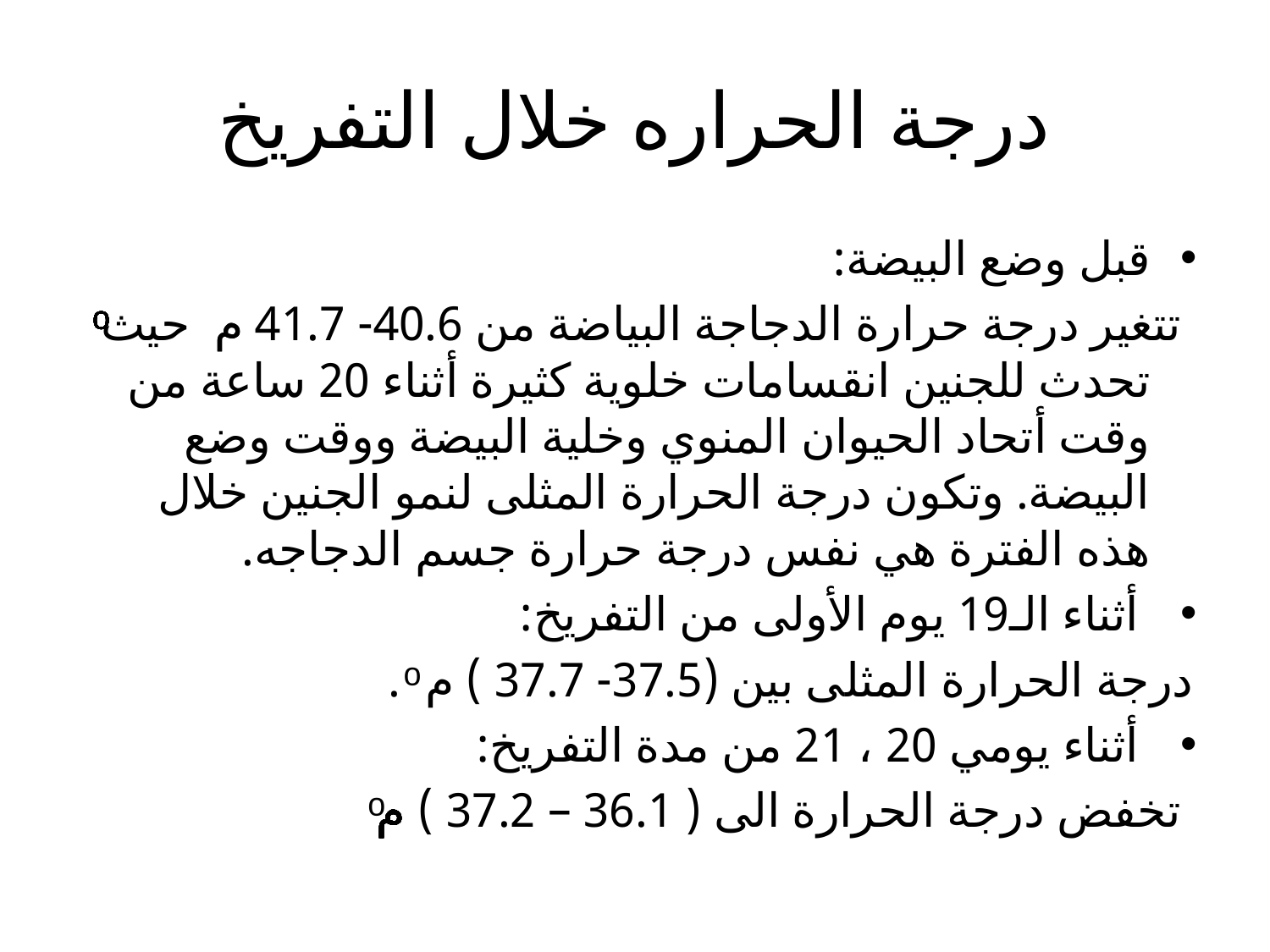

# درجة الحراره خلال التفريخ
قبل وضع البيضة:
 تتغير درجة حرارة الدجاجة البياضة من 40.6- 41.7 مͦ  حيث تحدث للجنين انقسامات خلوية كثيرة أثناء 20 ساعة من وقت أتحاد الحيوان المنوي وخلية البيضة ووقت وضع البيضة. وتكون درجة الحرارة المثلى لنمو الجنين خلال هذه الفترة هي نفس درجة حرارة جسم الدجاجه.
 أثناء الـ19 يوم الأولى من التفريخ:
درجة الحرارة المثلى بين (37.5- 37.7 ) م ͦ .
 أثناء يومي 20 ، 21 من مدة التفريخ:
 تخفض درجة الحرارة الى ( 36.1 – 37.2 ) مͦ